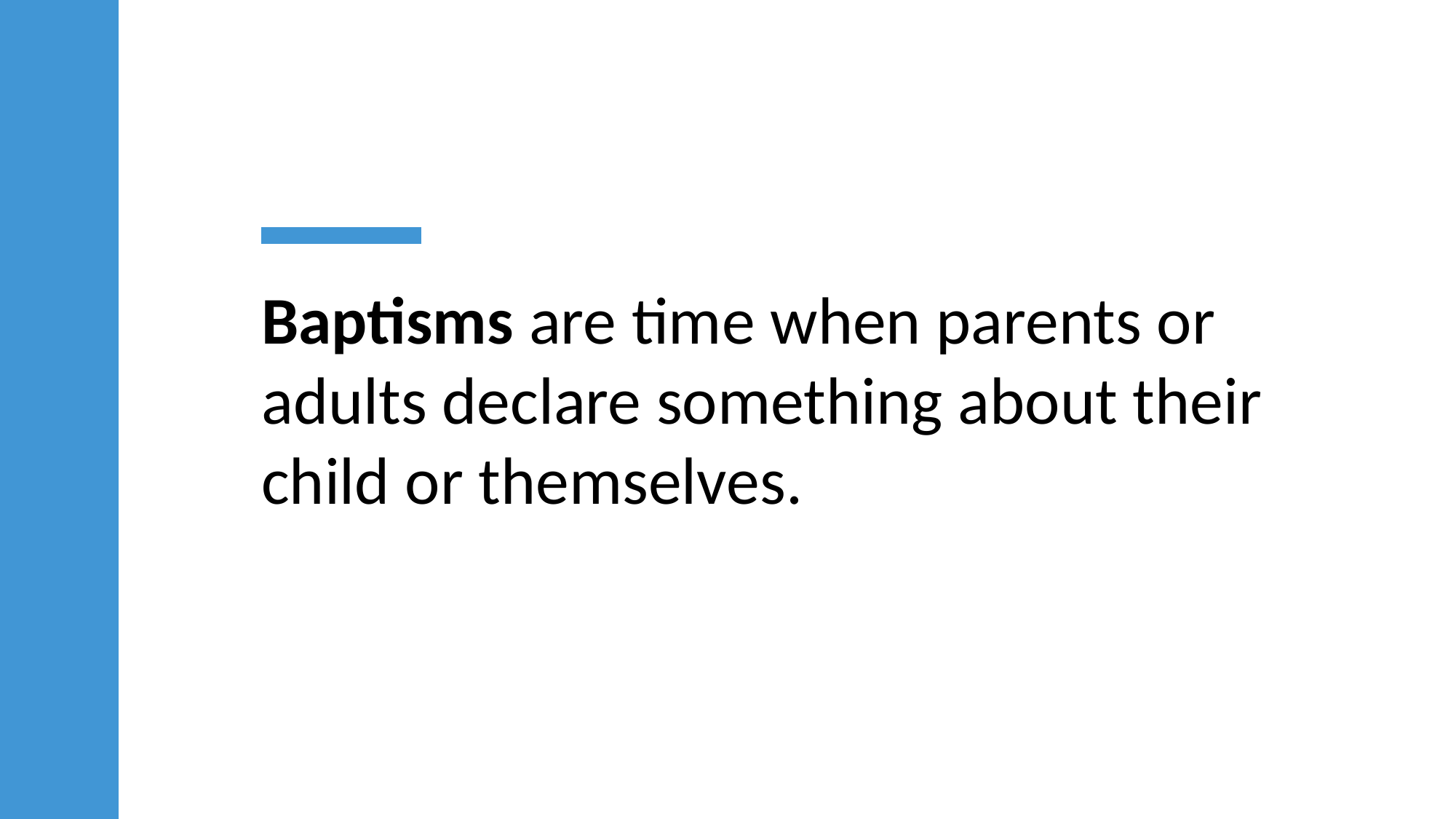

Baptisms are time when parents or adults declare something about their child or themselves.